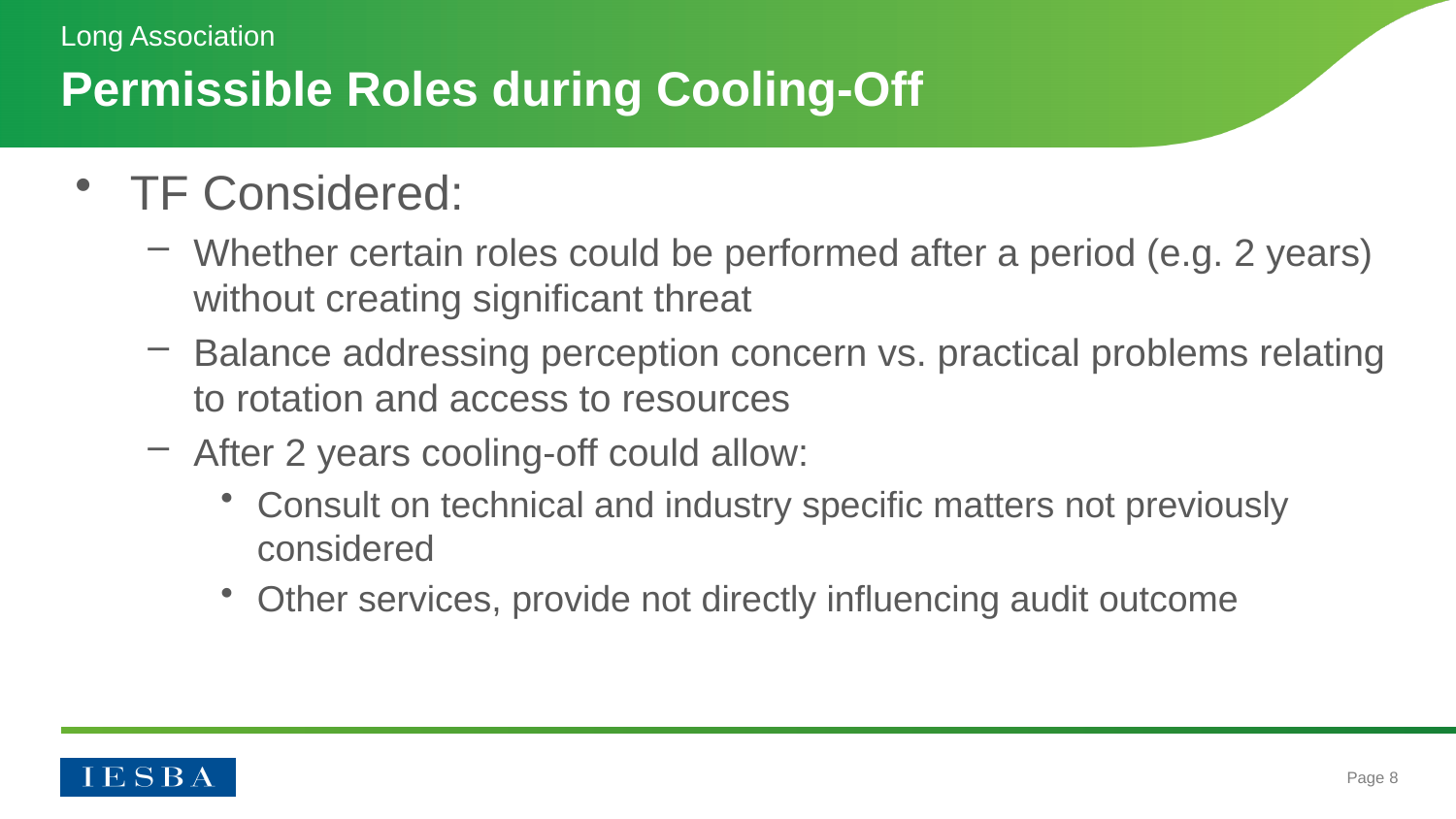

Long Association

# Permissible Roles during Cooling-Off
TF Considered:
Whether certain roles could be performed after a period (e.g. 2 years) without creating significant threat
Balance addressing perception concern vs. practical problems relating to rotation and access to resources
After 2 years cooling-off could allow:
Consult on technical and industry specific matters not previously considered
Other services, provide not directly influencing audit outcome